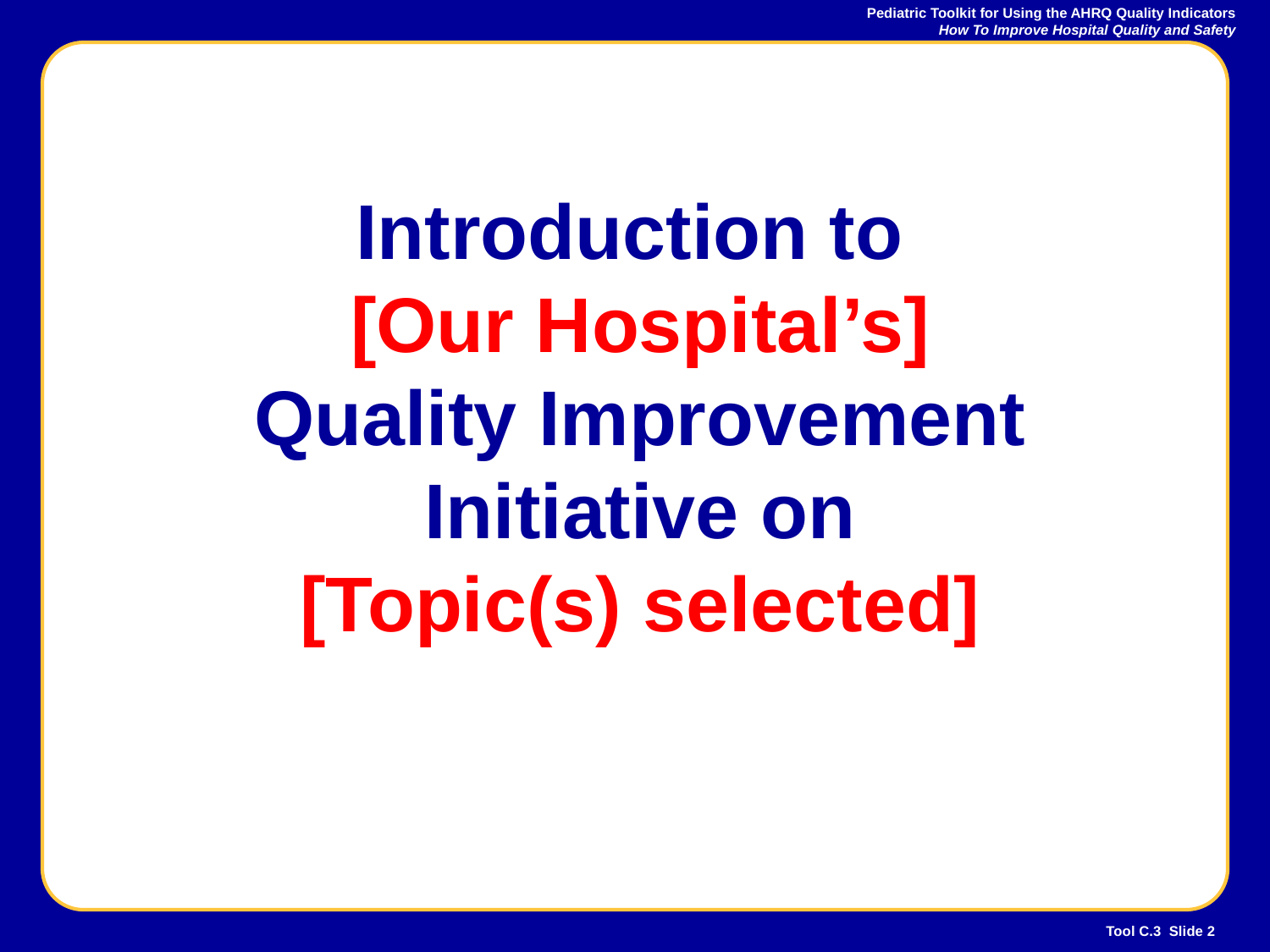

# Introduction to [Our Hospital’s] Quality Improvement Initiative on [Topic(s) selected]